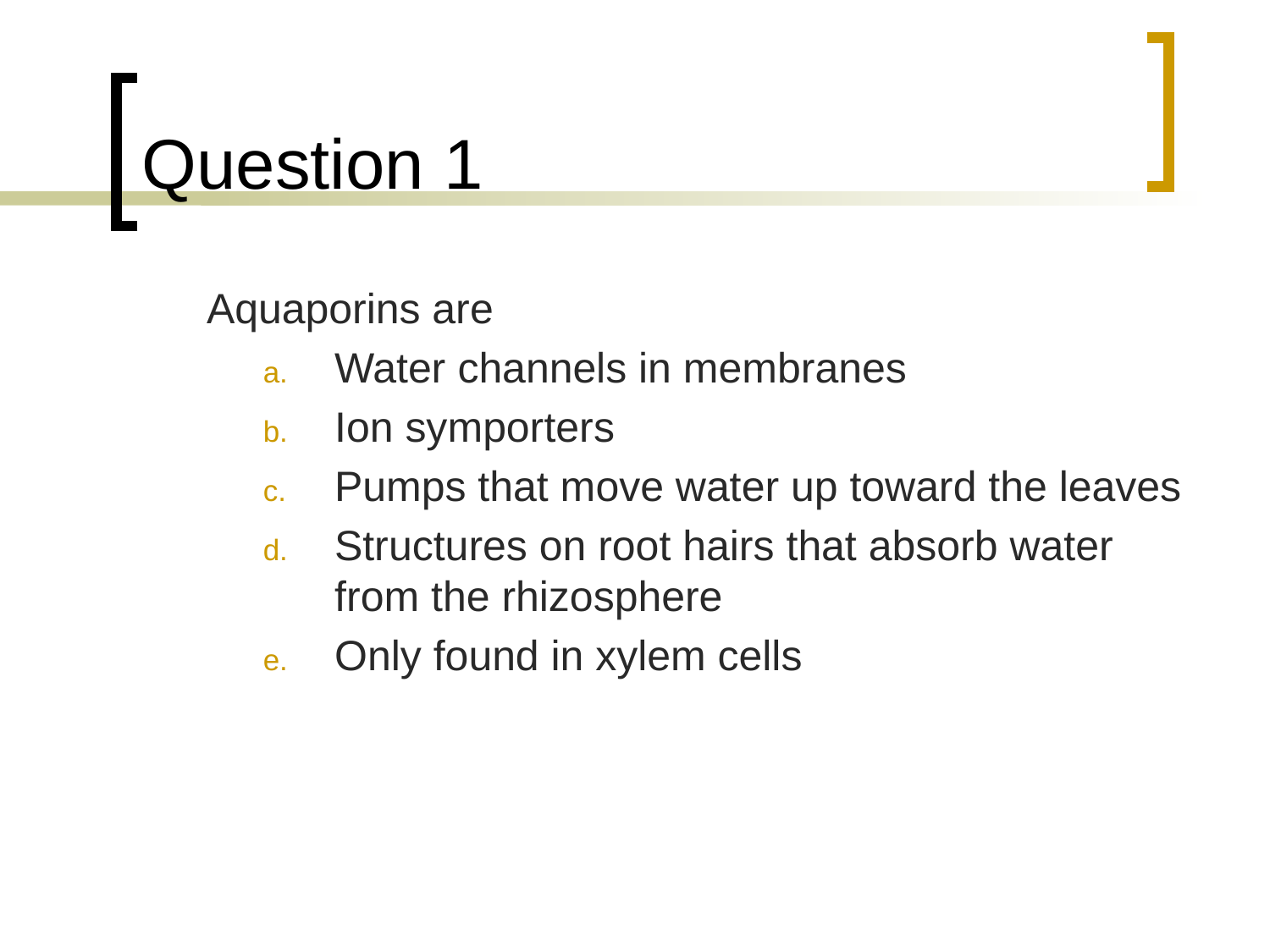

# Question 1
	Aquaporins are
Water channels in membranes
Ion symporters
Pumps that move water up toward the leaves
Structures on root hairs that absorb water from the rhizosphere
Only found in xylem cells